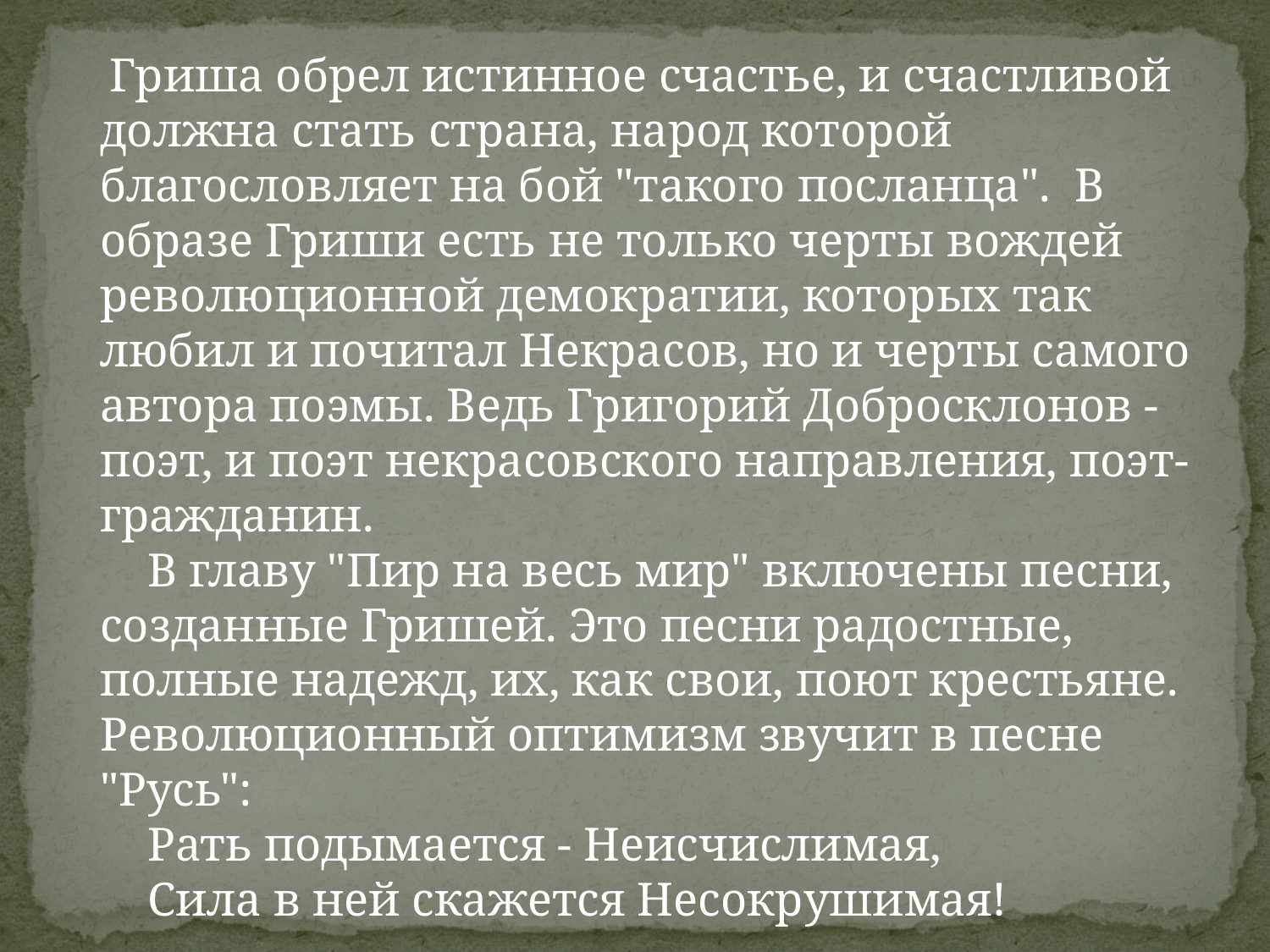

#
    Гриша обрел истинное счастье, и счастливой должна стать страна, народ которой благословляет на бой "такого посланца".  В образе Гриши есть не только черты вождей революционной демократии, которых так любил и почитал Некрасов, но и черты самого автора поэмы. Ведь Григорий Добросклонов - поэт, и поэт некрасовского направления, поэт-гражданин. 
    В главу "Пир на весь мир" включены песни, созданные Гришей. Это песни радостные, полные надежд, их, как свои, поют крестьяне. Революционный оптимизм звучит в песне "Русь": 
    Рать подымается - Неисчислимая, 
    Сила в ней скажется Несокрушимая!